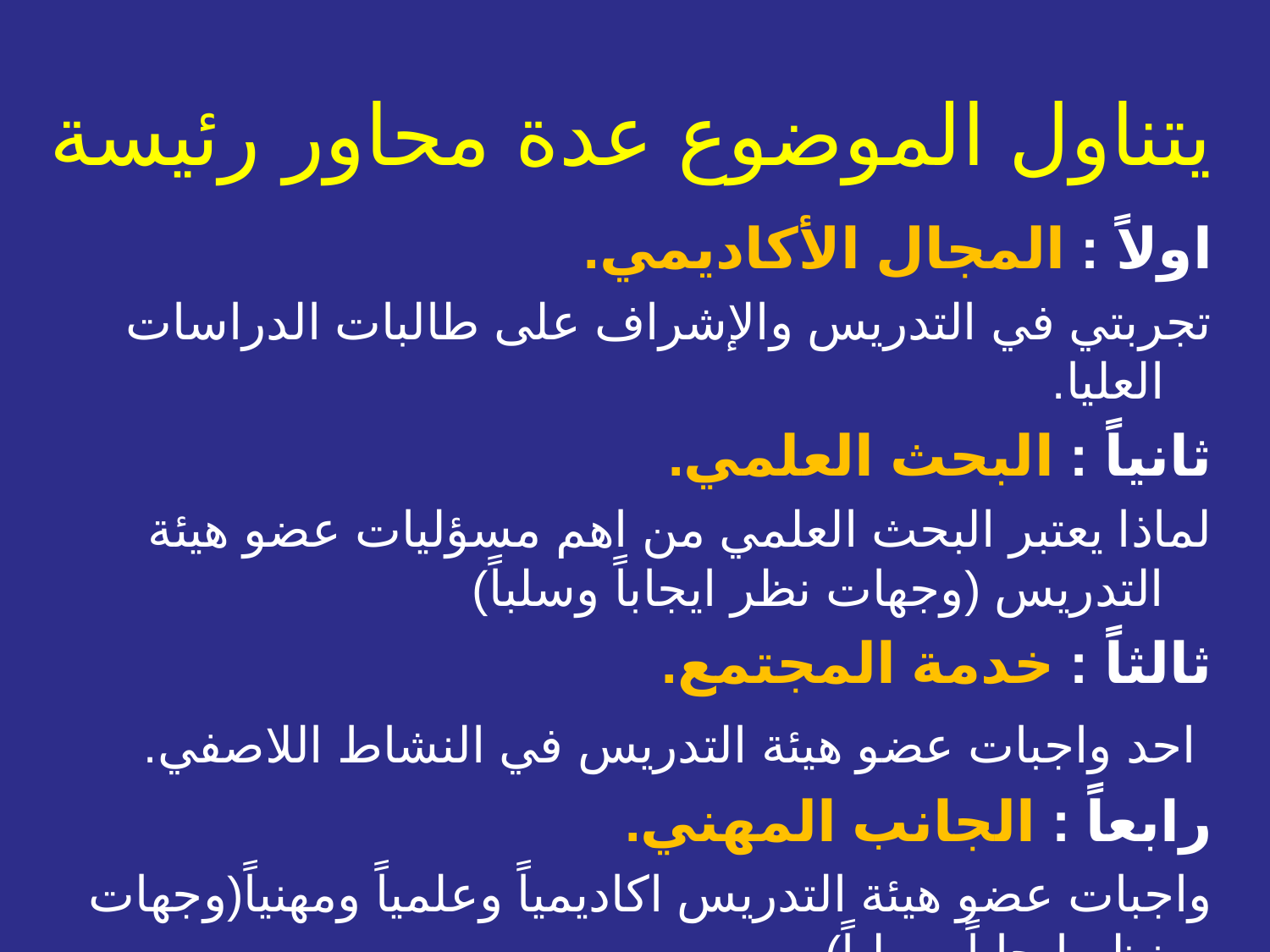

# يتناول الموضوع عدة محاور رئيسة
اولاً : المجال الأكاديمي.
تجربتي في التدريس والإشراف على طالبات الدراسات العليا.
ثانياً : البحث العلمي.
لماذا يعتبر البحث العلمي من اهم مسؤليات عضو هيئة التدريس (وجهات نظر ايجاباً وسلباً)
ثالثاً : خدمة المجتمع.
 احد واجبات عضو هيئة التدريس في النشاط اللاصفي.
رابعاً : الجانب المهني.
واجبات عضو هيئة التدريس اكاديمياً وعلمياً ومهنياً(وجهات نظر ايجاباً وسلباً)